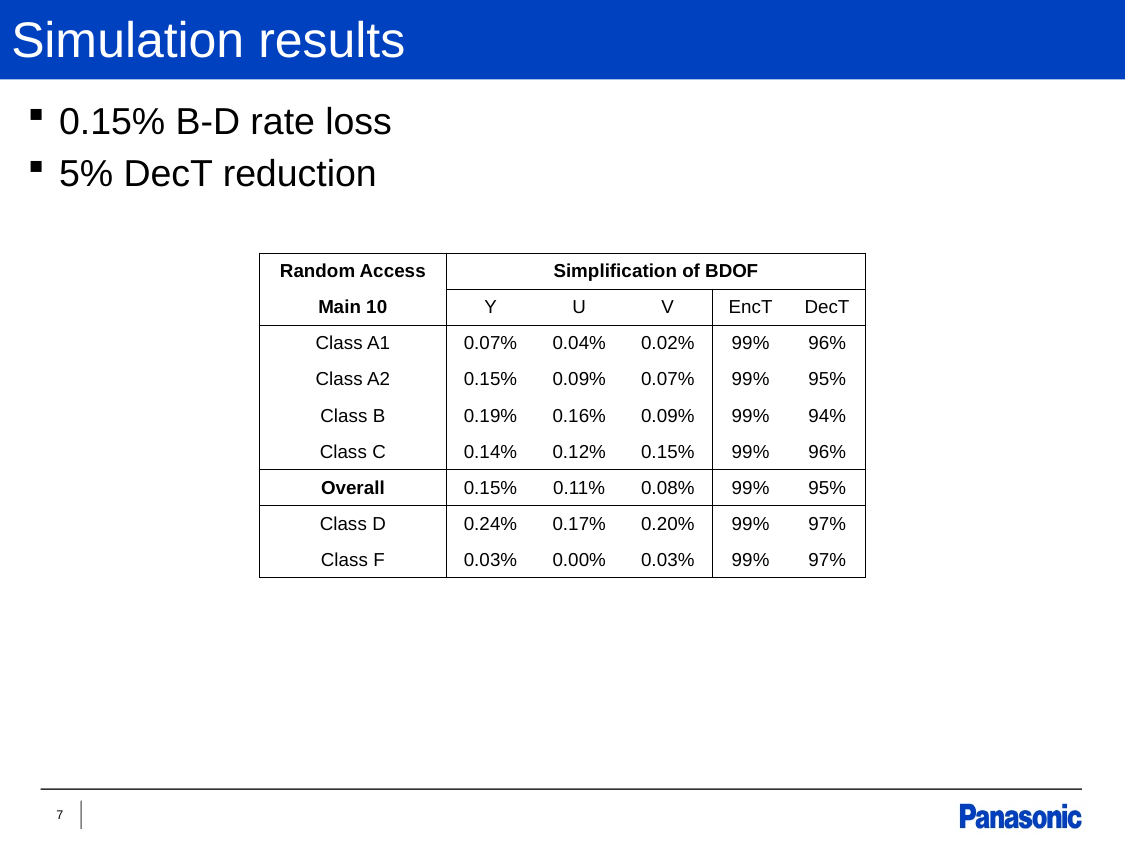

# Simulation results
0.15% B-D rate loss
5% DecT reduction
| Random Access | Simplification of BDOF |  |  |  |  |
| --- | --- | --- | --- | --- | --- |
| Main 10 | Y | U | V | EncT | DecT |
| Class A1 | 0.07% | 0.04% | 0.02% | 99% | 96% |
| Class A2 | 0.15% | 0.09% | 0.07% | 99% | 95% |
| Class B | 0.19% | 0.16% | 0.09% | 99% | 94% |
| Class C | 0.14% | 0.12% | 0.15% | 99% | 96% |
| Overall | 0.15% | 0.11% | 0.08% | 99% | 95% |
| Class D | 0.24% | 0.17% | 0.20% | 99% | 97% |
| Class F | 0.03% | 0.00% | 0.03% | 99% | 97% |